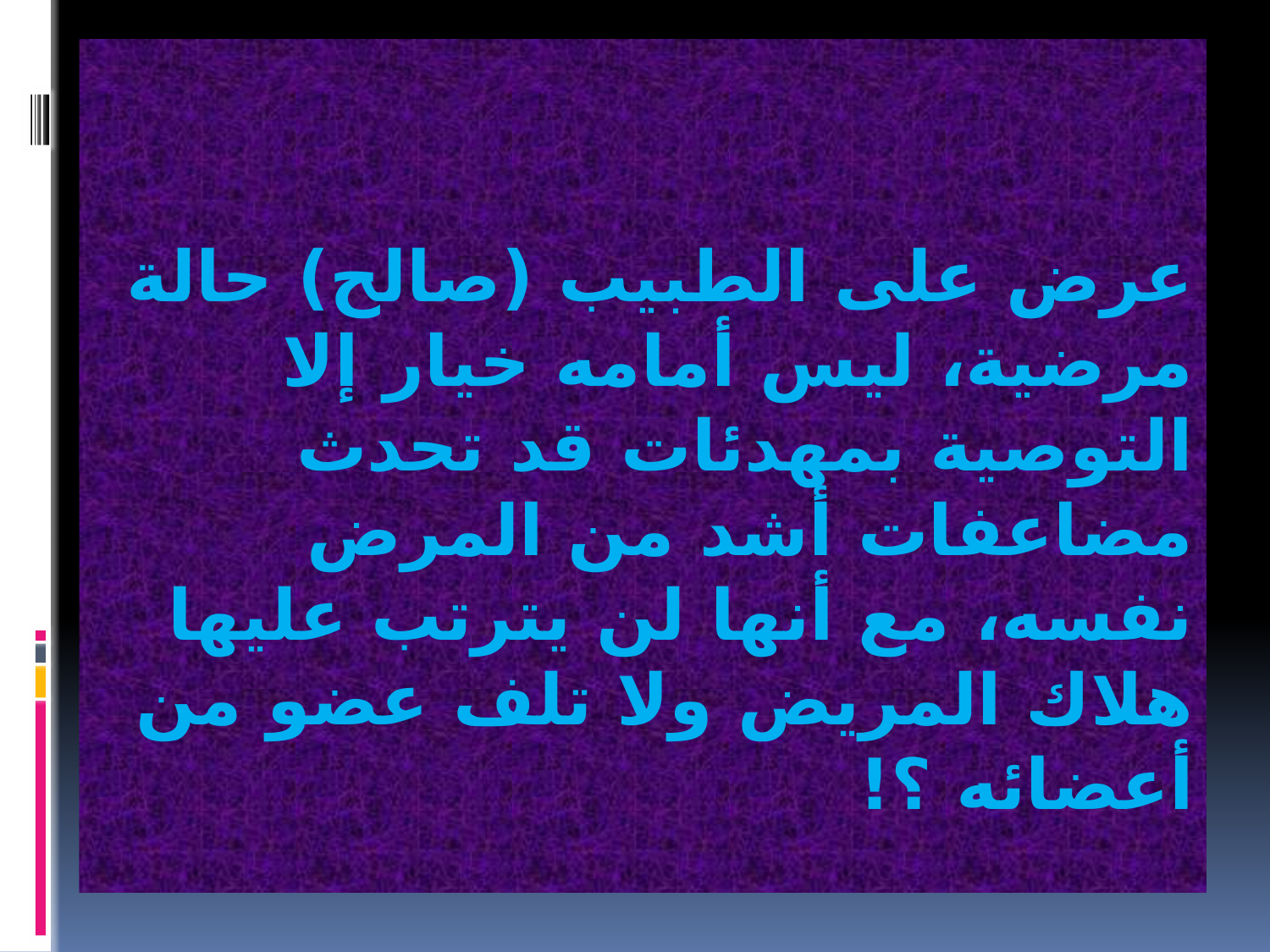

عرض على الطبيب (صالح) حالة مرضية، ليس أمامه خيار إلا التوصية بمهدئات قد تحدث مضاعفات أشد من المرض نفسه، مع أنها لن يترتب عليها هلاك المريض ولا تلف عضو من أعضائه ؟!